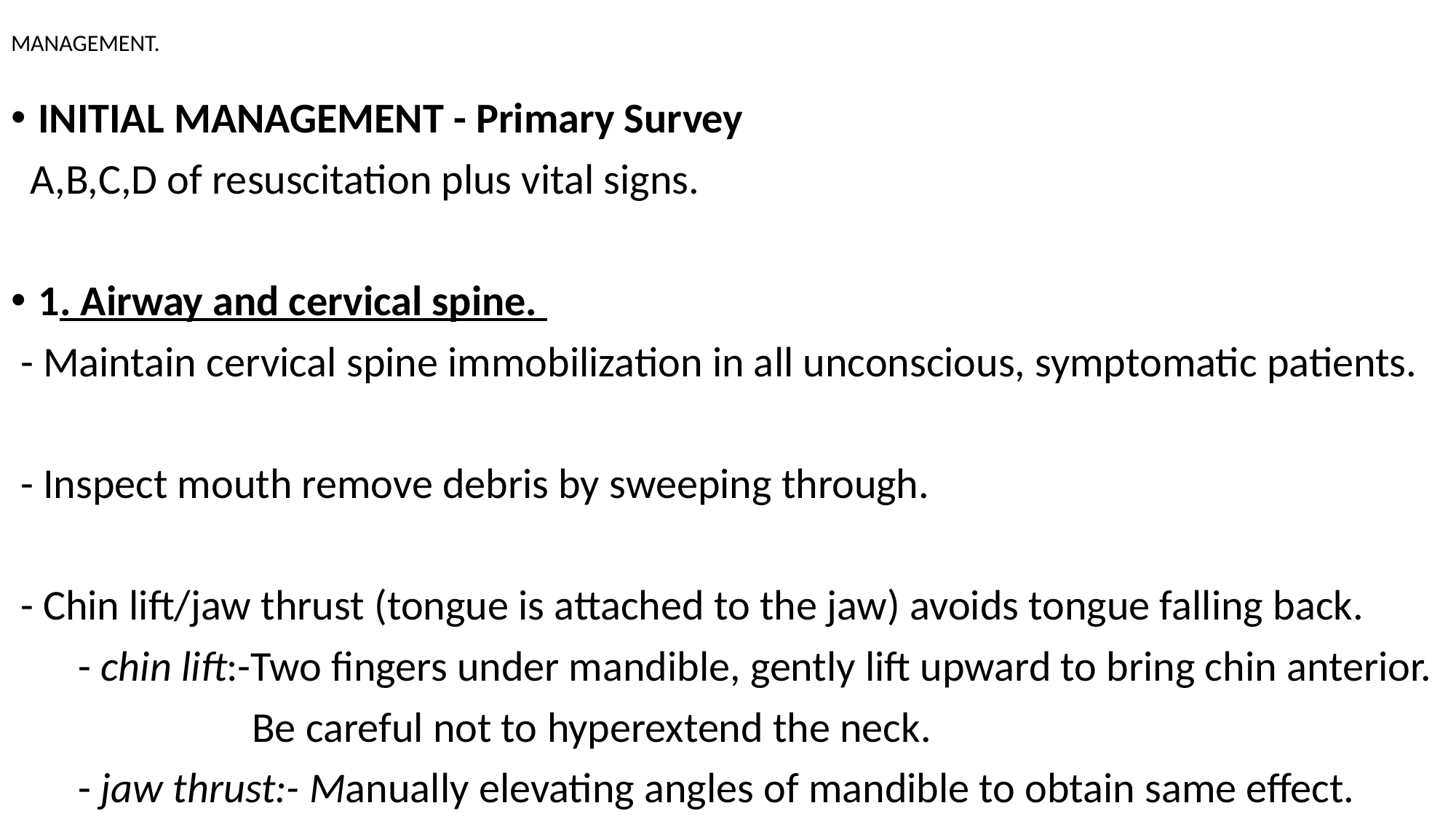

# MANAGEMENT.
INITIAL MANAGEMENT - Primary Survey
  A,B,C,D of resuscitation plus vital signs.

1. Airway and cervical spine.
 - Maintain cervical spine immobilization in all unconscious, symptomatic patients.

 - Inspect mouth remove debris by sweeping through.

 - Chin lift/jaw thrust (tongue is attached to the jaw) avoids tongue falling back.
       - chin lift:-Two fingers under mandible, gently lift upward to bring chin anterior.
                         Be careful not to hyperextend the neck.
       - jaw thrust:- Manually elevating angles of mandible to obtain same effect.